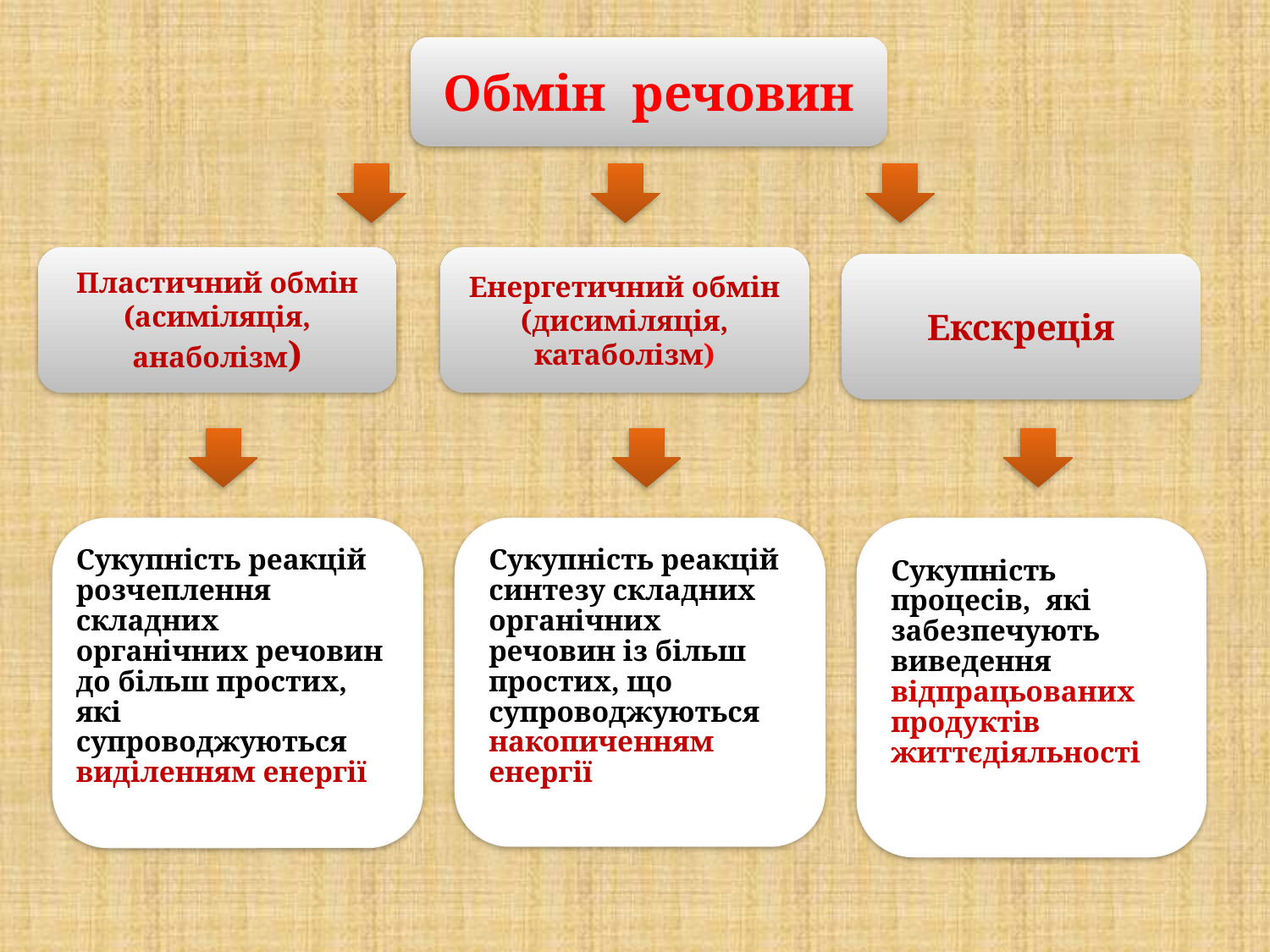

Обмін  речовин

Пластичний обмін
(асиміляція,
анаболізм)
Енергетичний обмін
(дисиміляція,
катаболізм)
Екскреція

Сукупність реакцій розчеплення складних органічних речовин до більш простих, які супроводжуються виділенням енергії
Сукупність реакцій синтезу складних органічних речовин із більш простих, що супроводжуються накопиченням енергії
Сукупність процесів,  які забезпечують виведення відпрацьованих продуктів життєдіяльності